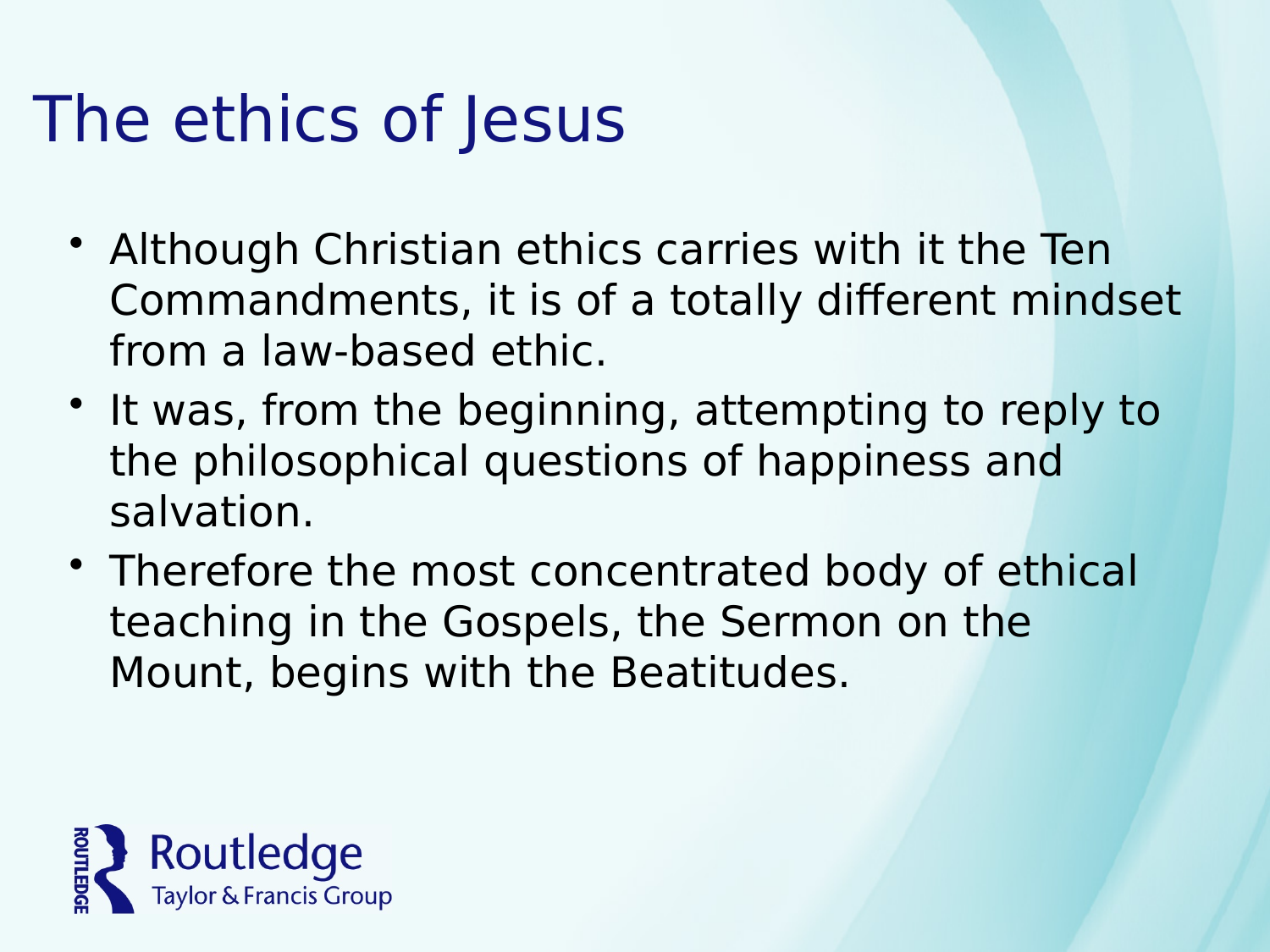

# The ethics of Jesus
Although Christian ethics carries with it the Ten Commandments, it is of a totally different mindset from a law-based ethic.
It was, from the beginning, attempting to reply to the philosophical questions of happiness and salvation.
Therefore the most concentrated body of ethical teaching in the Gospels, the Sermon on the Mount, begins with the Beatitudes.